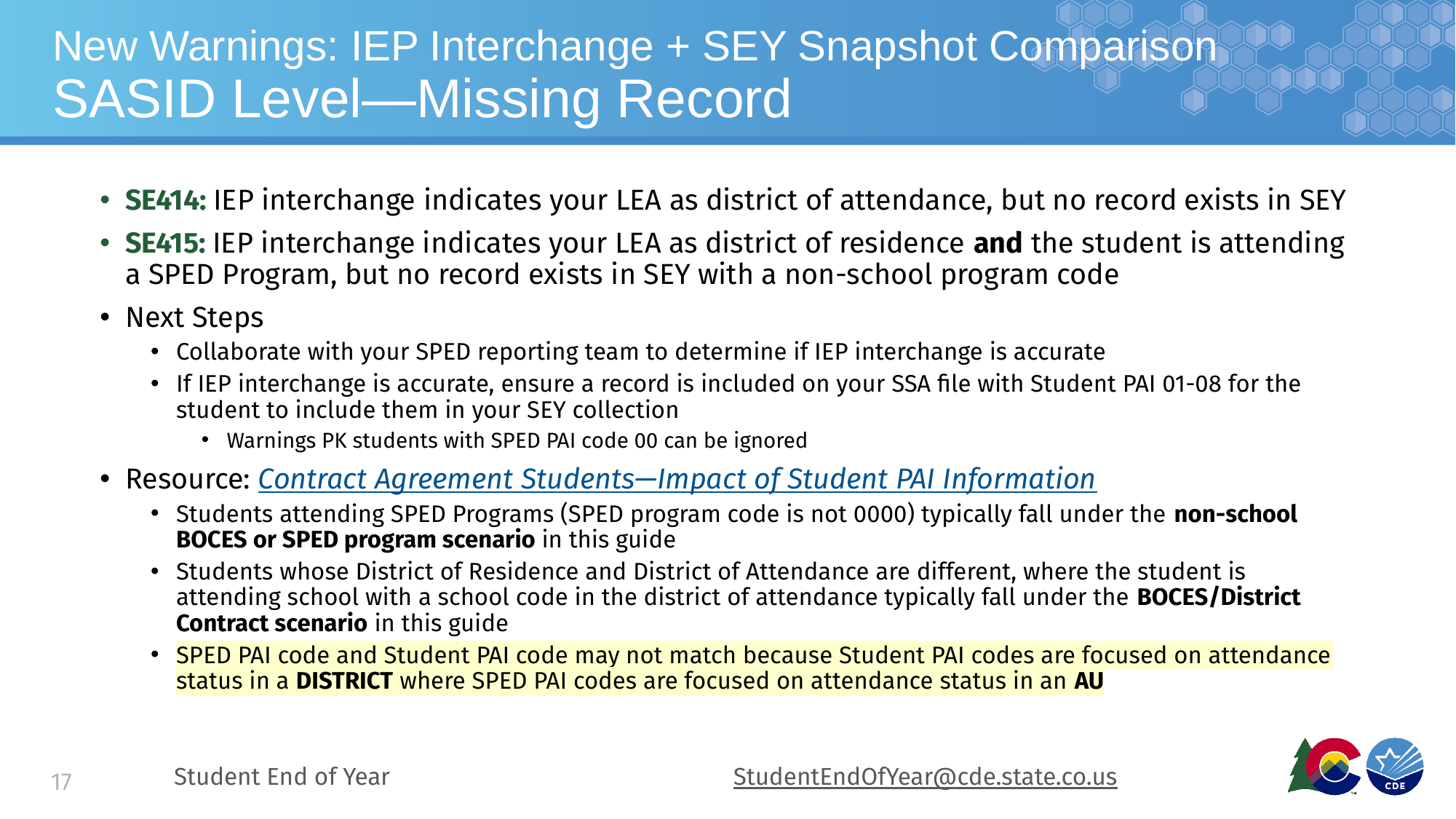

# New Warnings: IEP Interchange + SEY Snapshot Comparison SASID Level—Missing Record
SE414: IEP interchange indicates your LEA as district of attendance, but no record exists in SEY
SE415: IEP interchange indicates your LEA as district of residence and the student is attending a SPED Program, but no record exists in SEY with a non-school program code
Next Steps
Collaborate with your SPED reporting team to determine if IEP interchange is accurate
If IEP interchange is accurate, ensure a record is included on your SSA file with Student PAI 01-08 for the student to include them in your SEY collection
Warnings PK students with SPED PAI code 00 can be ignored
Resource: Contract Agreement Students—Impact of Student PAI Information
Students attending SPED Programs (SPED program code is not 0000) typically fall under the non-school BOCES or SPED program scenario in this guide
Students whose District of Residence and District of Attendance are different, where the student is attending school with a school code in the district of attendance typically fall under the BOCES/District Contract scenario in this guide
SPED PAI code and Student PAI code may not match because Student PAI codes are focused on attendance status in a DISTRICT where SPED PAI codes are focused on attendance status in an AU

Student End of Year
StudentEndOfYear@cde.state.co.us
17